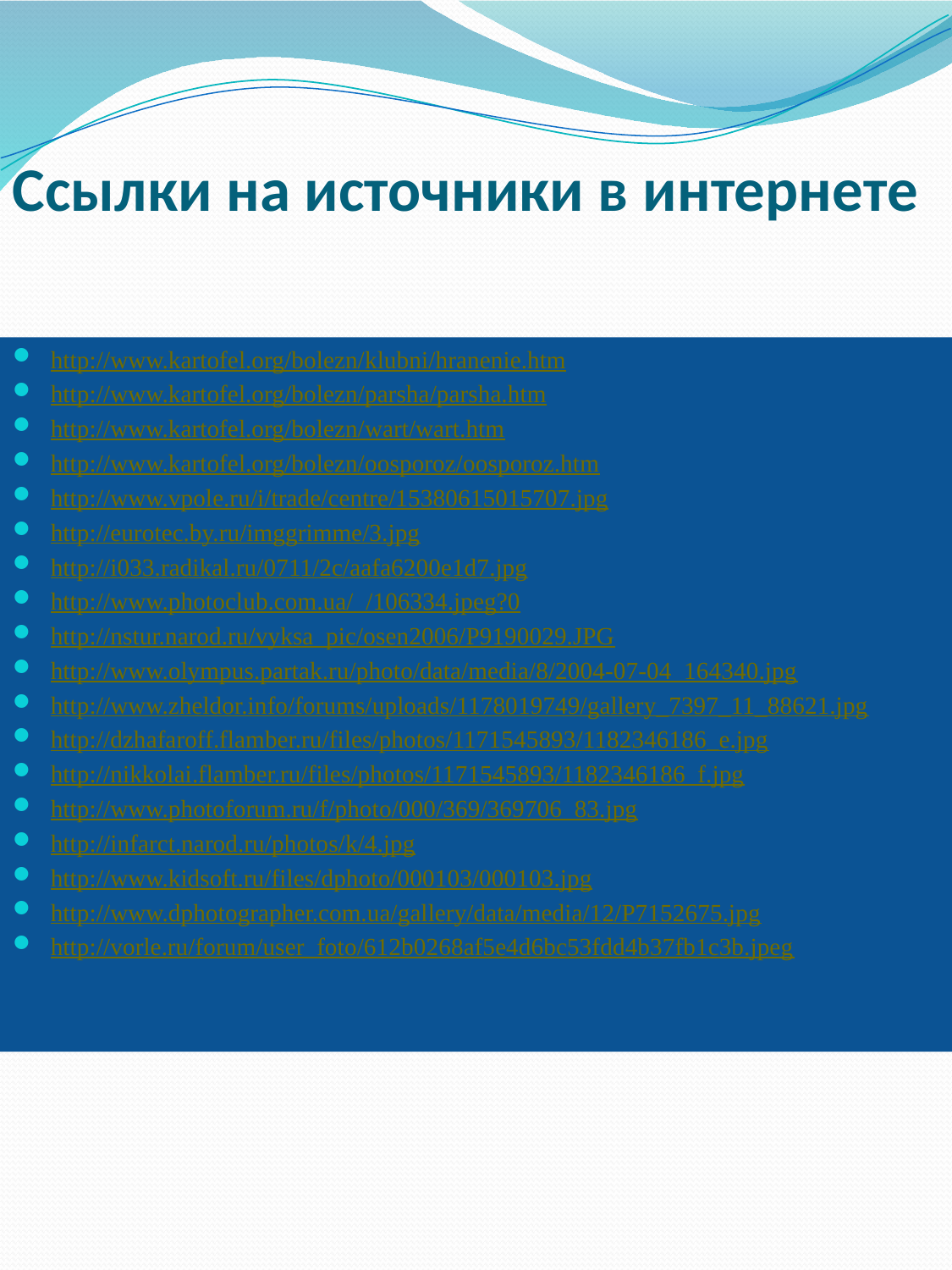

Ссылки на источники в интернете
http://www.kartofel.org/bolezn/klubni/hranenie.htm
http://www.kartofel.org/bolezn/parsha/parsha.htm
http://www.kartofel.org/bolezn/wart/wart.htm
http://www.kartofel.org/bolezn/oosporoz/oosporoz.htm
http://www.vpole.ru/i/trade/centre/15380615015707.jpg
http://eurotec.by.ru/imggrimme/3.jpg
http://i033.radikal.ru/0711/2c/aafa6200e1d7.jpg
http://www.photoclub.com.ua/_/106334.jpeg?0
http://nstur.narod.ru/vyksa_pic/osen2006/P9190029.JPG
http://www.olympus.partak.ru/photo/data/media/8/2004-07-04_164340.jpg
http://www.zheldor.info/forums/uploads/1178019749/gallery_7397_11_88621.jpg
http://dzhafaroff.flamber.ru/files/photos/1171545893/1182346186_e.jpg
http://nikkolai.flamber.ru/files/photos/1171545893/1182346186_f.jpg
http://www.photoforum.ru/f/photo/000/369/369706_83.jpg
http://infarct.narod.ru/photos/k/4.jpg
http://www.kidsoft.ru/files/dphoto/000103/000103.jpg
http://www.dphotographer.com.ua/gallery/data/media/12/P7152675.jpg
http://vorle.ru/forum/user_foto/612b0268af5e4d6bc53fdd4b37fb1c3b.jpeg